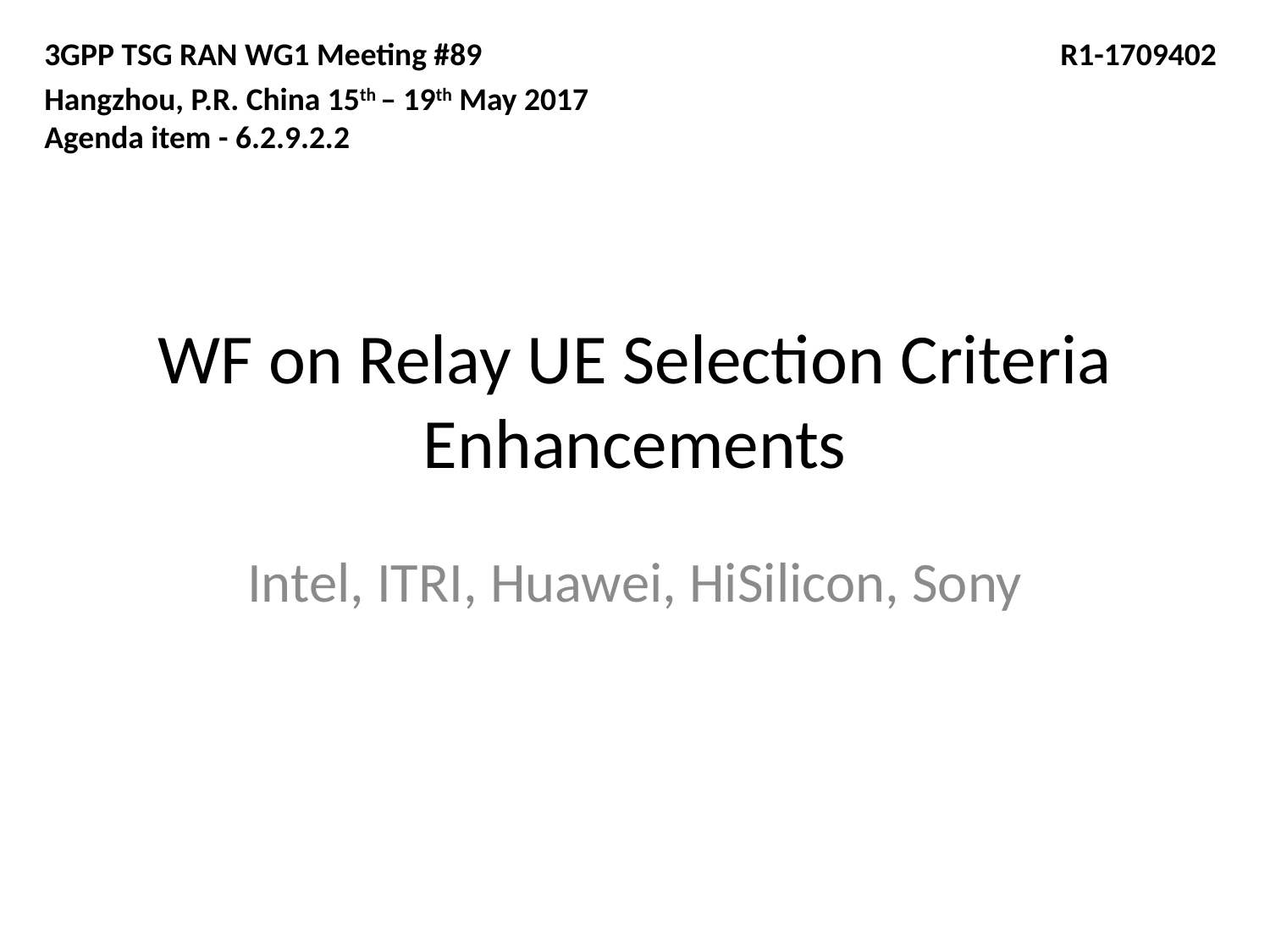

3GPP TSG RAN WG1 Meeting #89                                            	                  	R1-1709402
Hangzhou, P.R. China 15th – 19th May 2017
Agenda item - 6.2.9.2.2
# WF on Relay UE Selection Criteria Enhancements
Intel, ITRI, Huawei, HiSilicon, Sony